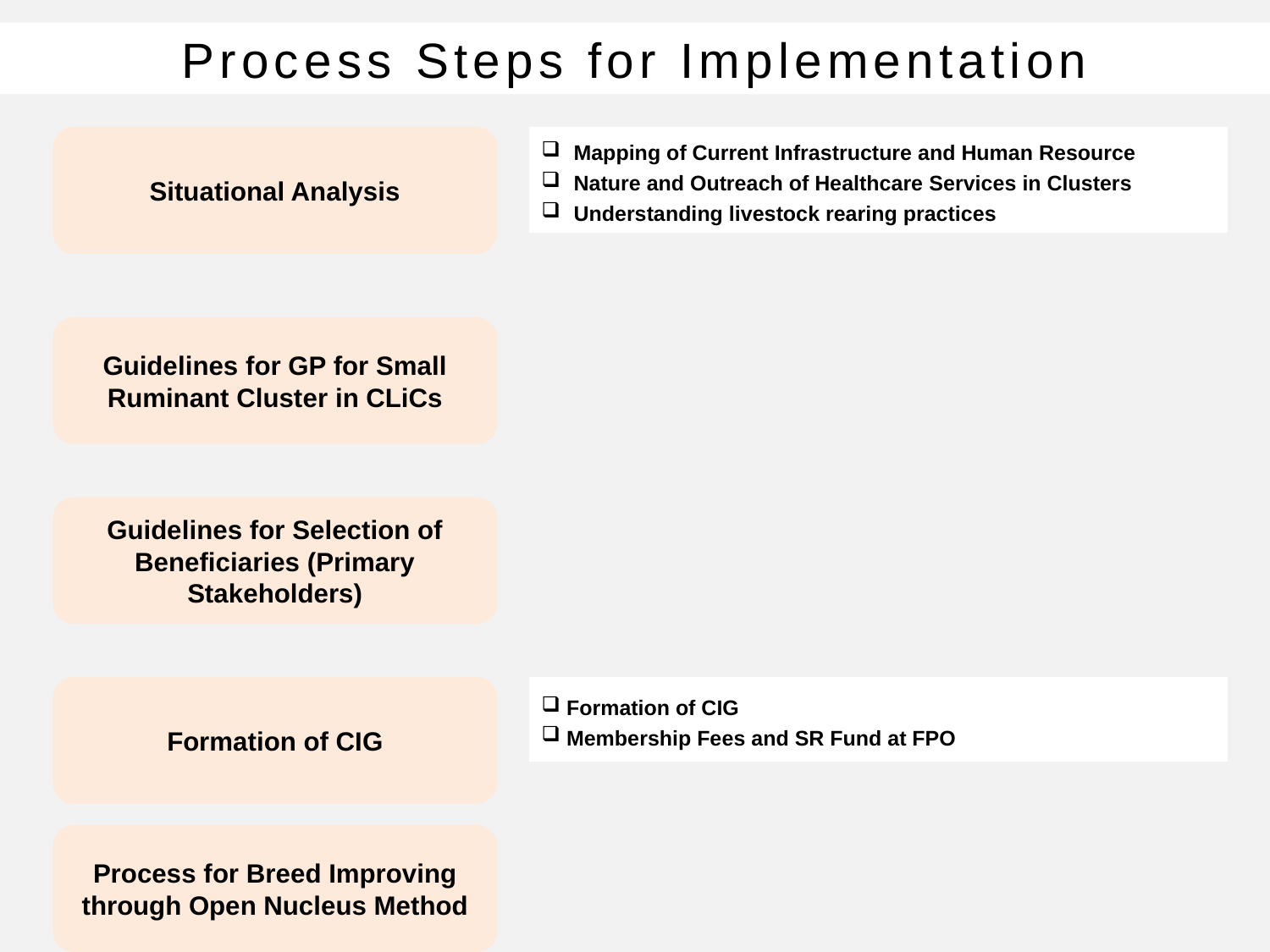

Process Steps for Implementation
Situational Analysis
Mapping of Current Infrastructure and Human Resource
Nature and Outreach of Healthcare Services in Clusters
Understanding livestock rearing practices
Guidelines for GP for Small Ruminant Cluster in CLiCs
Guidelines for Selection of Beneficiaries (Primary Stakeholders)
Formation of CIG
 Formation of CIG
 Membership Fees and SR Fund at FPO
Process for Breed Improving through Open Nucleus Method